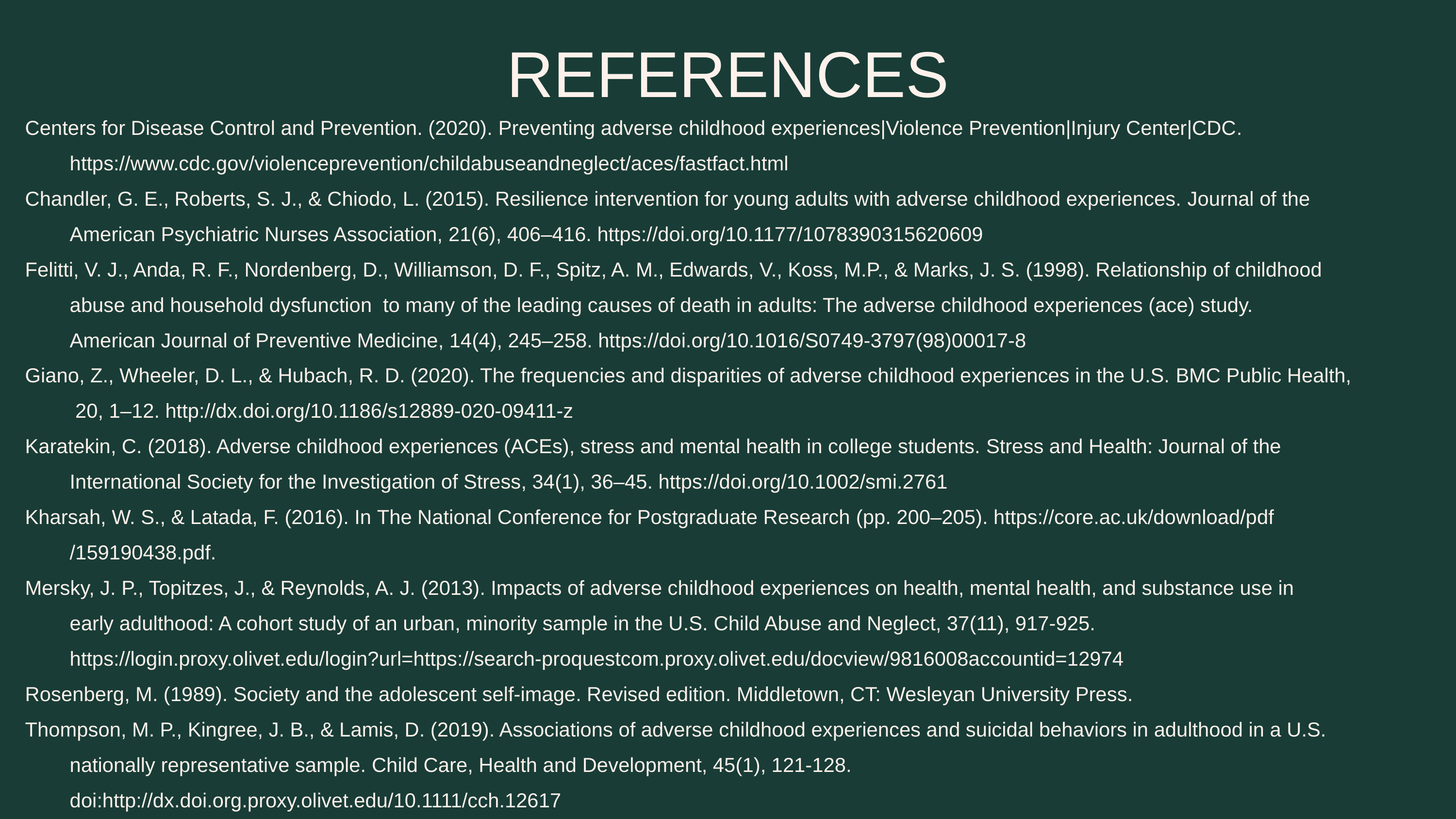

REFERENCES
Centers for Disease Control and Prevention. (2020). Preventing adverse childhood experiences|Violence Prevention|Injury Center|CDC.
        https://www.cdc.gov/violenceprevention/childabuseandneglect/aces/fastfact.html
Chandler, G. E., Roberts, S. J., & Chiodo, L. (2015). Resilience intervention for young adults with adverse childhood experiences. Journal of the
        American Psychiatric Nurses Association, 21(6), 406–416. https://doi.org/10.1177/1078390315620609
Felitti, V. J., Anda, R. F., Nordenberg, D., Williamson, D. F., Spitz, A. M., Edwards, V., Koss, M.P., & Marks, J. S. (1998). Relationship of childhood
        abuse and household dysfunction  to many of the leading causes of death in adults: The adverse childhood experiences (ace) study.
        American Journal of Preventive Medicine, 14(4), 245–258. https://doi.org/10.1016/S0749-3797(98)00017-8
Giano, Z., Wheeler, D. L., & Hubach, R. D. (2020). The frequencies and disparities of adverse childhood experiences in the U.S. BMC Public Health,
         20, 1–12. http://dx.doi.org/10.1186/s12889-020-09411-z
Karatekin, C. (2018). Adverse childhood experiences (ACEs), stress and mental health in college students. Stress and Health: Journal of the
        International Society for the Investigation of Stress, 34(1), 36–45. https://doi.org/10.1002/smi.2761
Kharsah, W. S., & Latada, F. (2016). In The National Conference for Postgraduate Research (pp. 200–205). https://core.ac.uk/download/pdf
        /159190438.pdf.
Mersky, J. P., Topitzes, J., & Reynolds, A. J. (2013). Impacts of adverse childhood experiences on health, mental health, and substance use in
        early adulthood: A cohort study of an urban, minority sample in the U.S. Child Abuse and Neglect, 37(11), 917-925.
        https://login.proxy.olivet.edu/login?url=https://search-proquestcom.proxy.olivet.edu/docview/9816008accountid=12974
Rosenberg, M. (1989). Society and the adolescent self-image. Revised edition. Middletown, CT: Wesleyan University Press.
Thompson, M. P., Kingree, J. B., & Lamis, D. (2019). Associations of adverse childhood experiences and suicidal behaviors in adulthood in a U.S.
        nationally representative sample. Child Care, Health and Development, 45(1), 121-128.
        doi:http://dx.doi.org.proxy.olivet.edu/10.1111/cch.12617